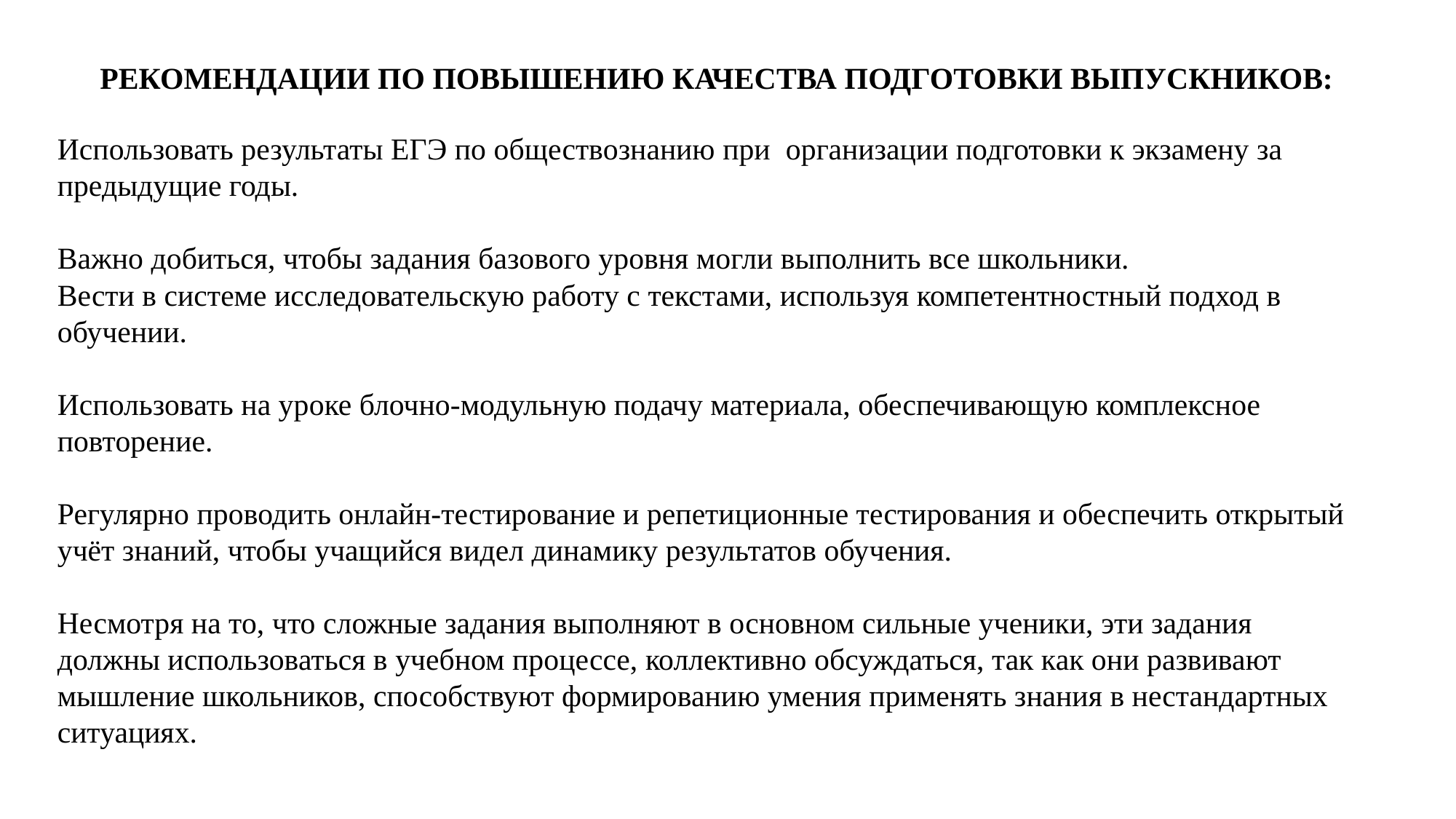

# РЕКОМЕНДАЦИИ ПО ПОВЫШЕНИЮ КАЧЕСТВА ПОДГОТОВКИ ВЫПУСКНИКОВ:
Использовать результаты ЕГЭ по обществознанию при  организации подготовки к экзамену за предыдущие годы.

Важно добиться, чтобы задания базового уровня могли выполнить все школьники.
Вести в системе исследовательскую работу с текстами, используя компетентностный подход в обучении.

Использовать на уроке блочно-модульную подачу материала, обеспечивающую комплексное повторение.

Регулярно проводить онлайн-тестирование и репетиционные тестирования и обеспечить открытый учёт знаний, чтобы учащийся видел динамику результатов обучения.

Несмотря на то, что сложные задания выполняют в основном сильные ученики, эти задания должны использоваться в учебном процессе, коллективно обсуждаться, так как они развивают мышление школьников, способствуют формированию умения применять знания в нестандартных ситуациях.